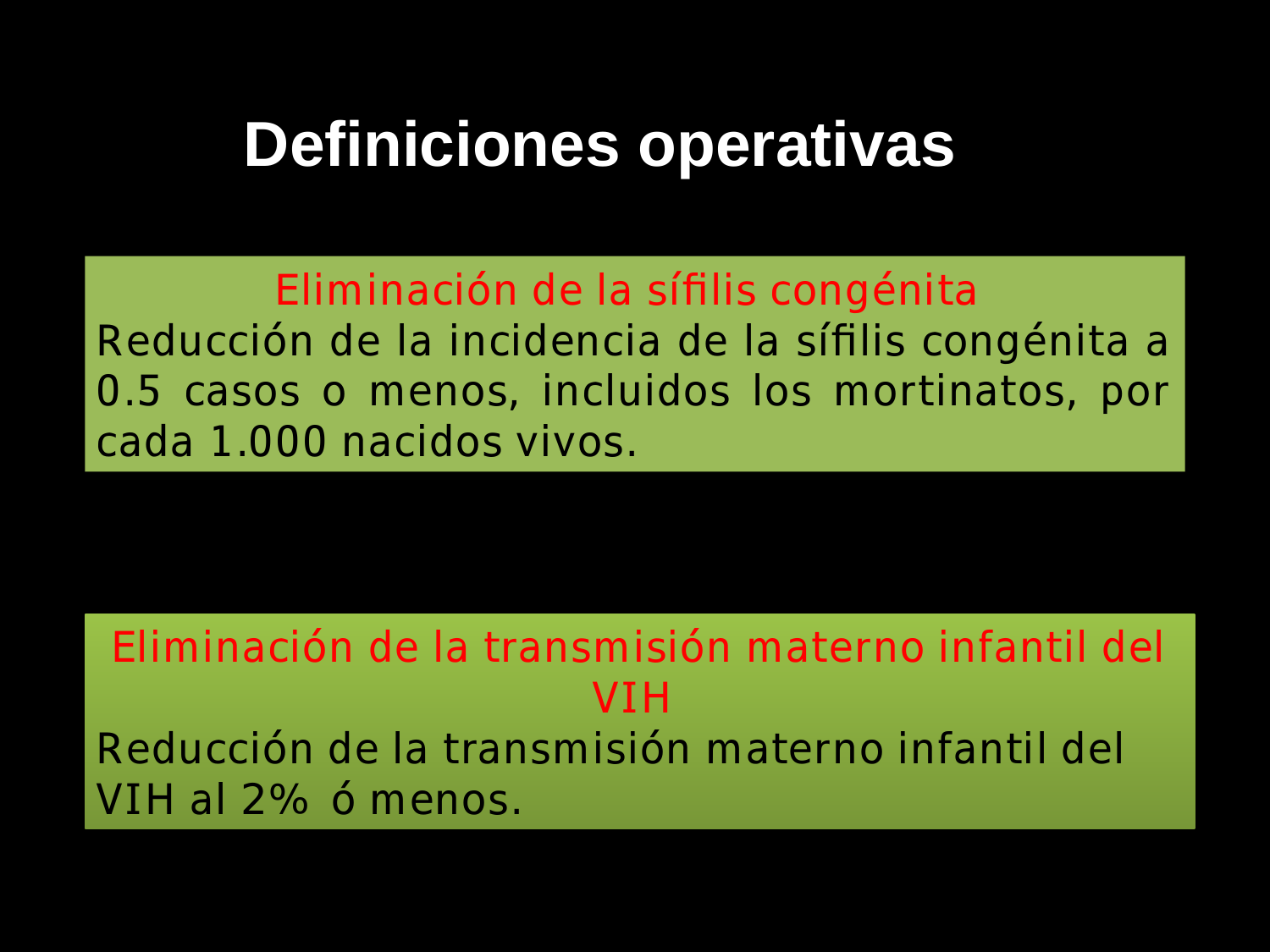

Definiciones operativas
Eliminación de la sífilis congénita
Reducción de la incidencia de la sífilis congénita a 0.5 casos o menos, incluidos los mortinatos, por cada 1.000 nacidos vivos.

Eliminación de la transmisión materno infantil del VIH
Reducción de la transmisión materno infantil del VIH al 2% ó menos.